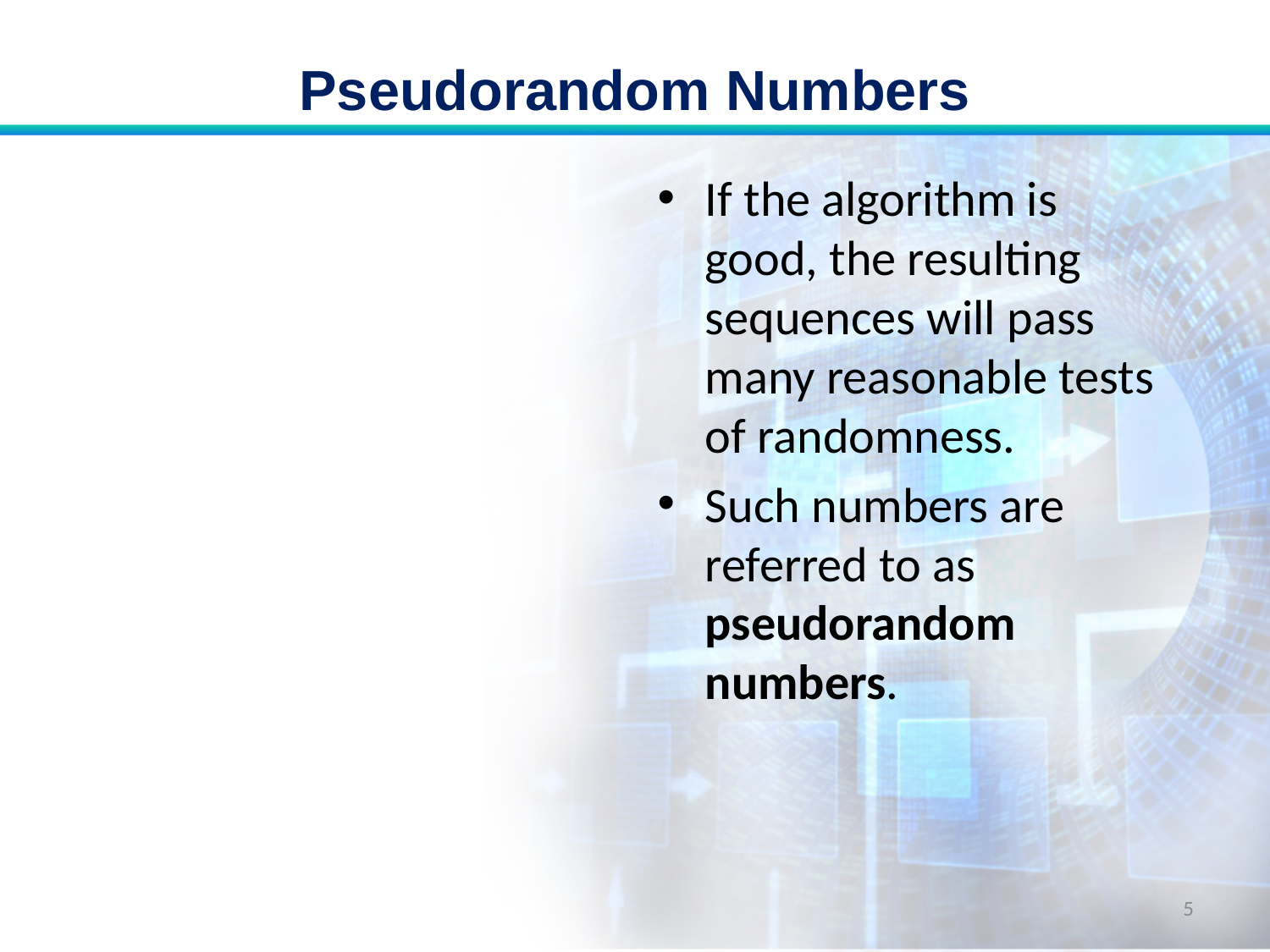

# Pseudorandom Numbers
If the algorithm is good, the resulting sequences will pass many reasonable tests of randomness.
Such numbers are referred to as pseudorandom numbers.
5